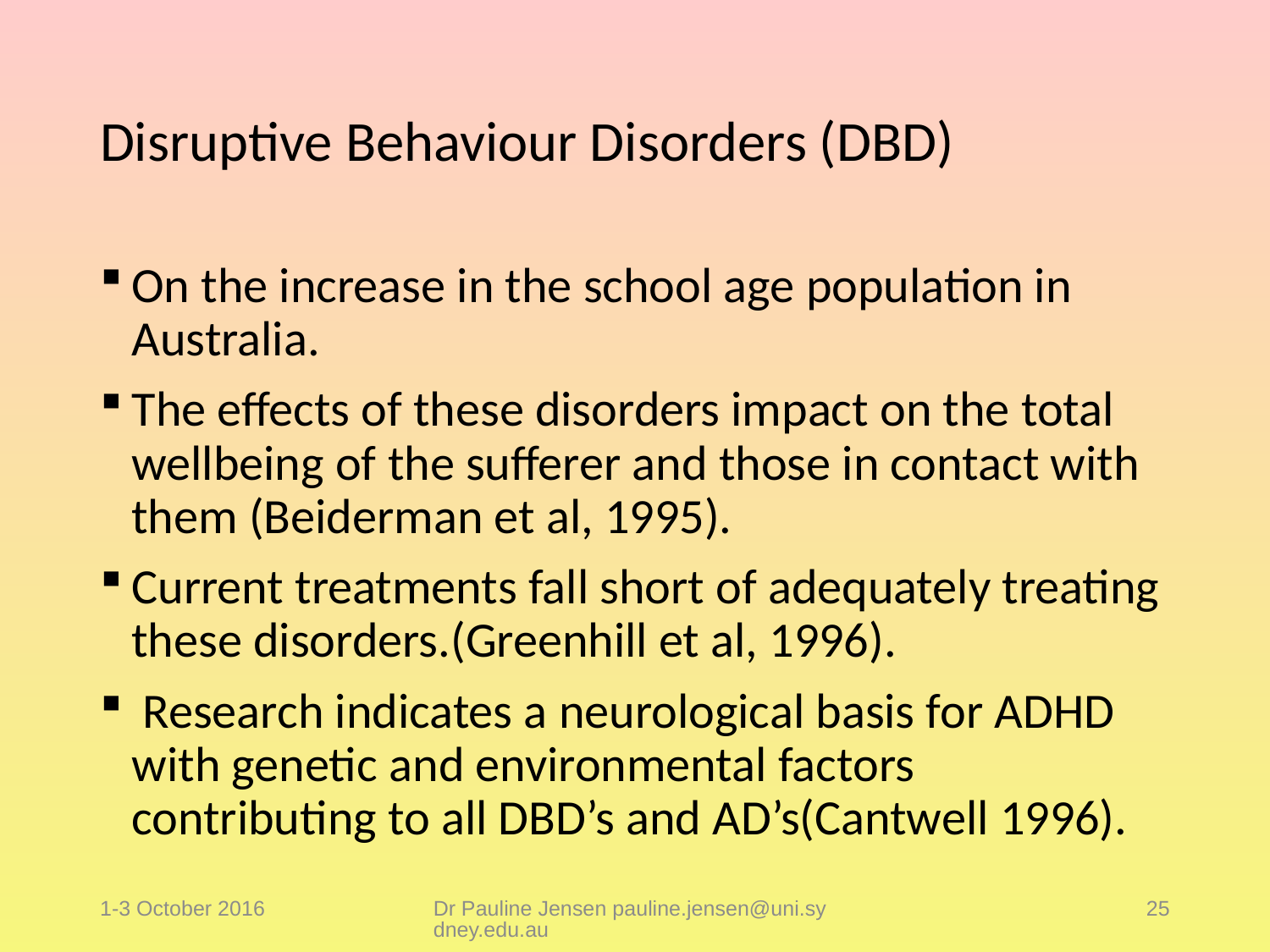

# Disruptive Behaviour Disorders (DBD)
On the increase in the school age population in Australia.
The effects of these disorders impact on the total wellbeing of the sufferer and those in contact with them (Beiderman et al, 1995).
Current treatments fall short of adequately treating these disorders.(Greenhill et al, 1996).
 Research indicates a neurological basis for ADHD with genetic and environmental factors contributing to all DBD’s and AD’s(Cantwell 1996).

1-3 October 2016
Dr Pauline Jensen pauline.jensen@uni.sydney.edu.au
25